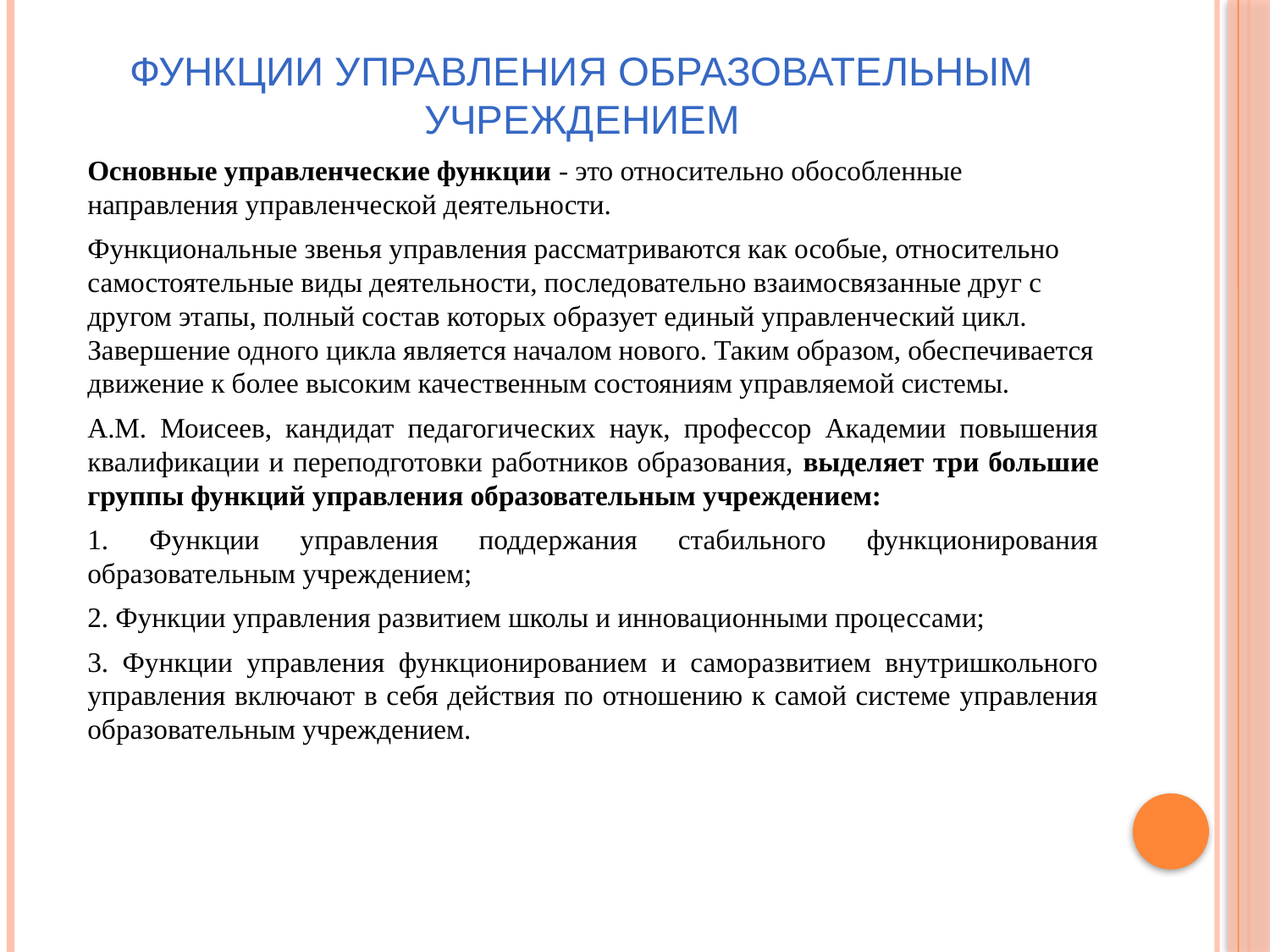

# Функции управления образовательным учреждением
Основные управленческие функции - это относительно обособленные направления управленческой деятельности.
Функциональные звенья управления рассматриваются как особые, относительно самостоятельные виды деятельности, последовательно взаимосвязанные друг с другом этапы, полный состав которых образует единый управленческий цикл. Завершение одного цикла является началом нового. Таким образом, обеспечивается движение к более высоким качественным состояниям управляемой системы.
А.М. Моисеев, кандидат педагогических наук, профессор Академии повышения квалификации и переподготовки работников образования, выделяет три большие группы функций управления образовательным учреждением:
1. Функции управления поддержания стабильного функционирования образовательным учреждением;
2. Функции управления развитием школы и инновационными процессами;
3. Функции управления функционированием и саморазвитием внутришкольного управления включают в себя действия по отношению к самой системе управления образовательным учреждением.